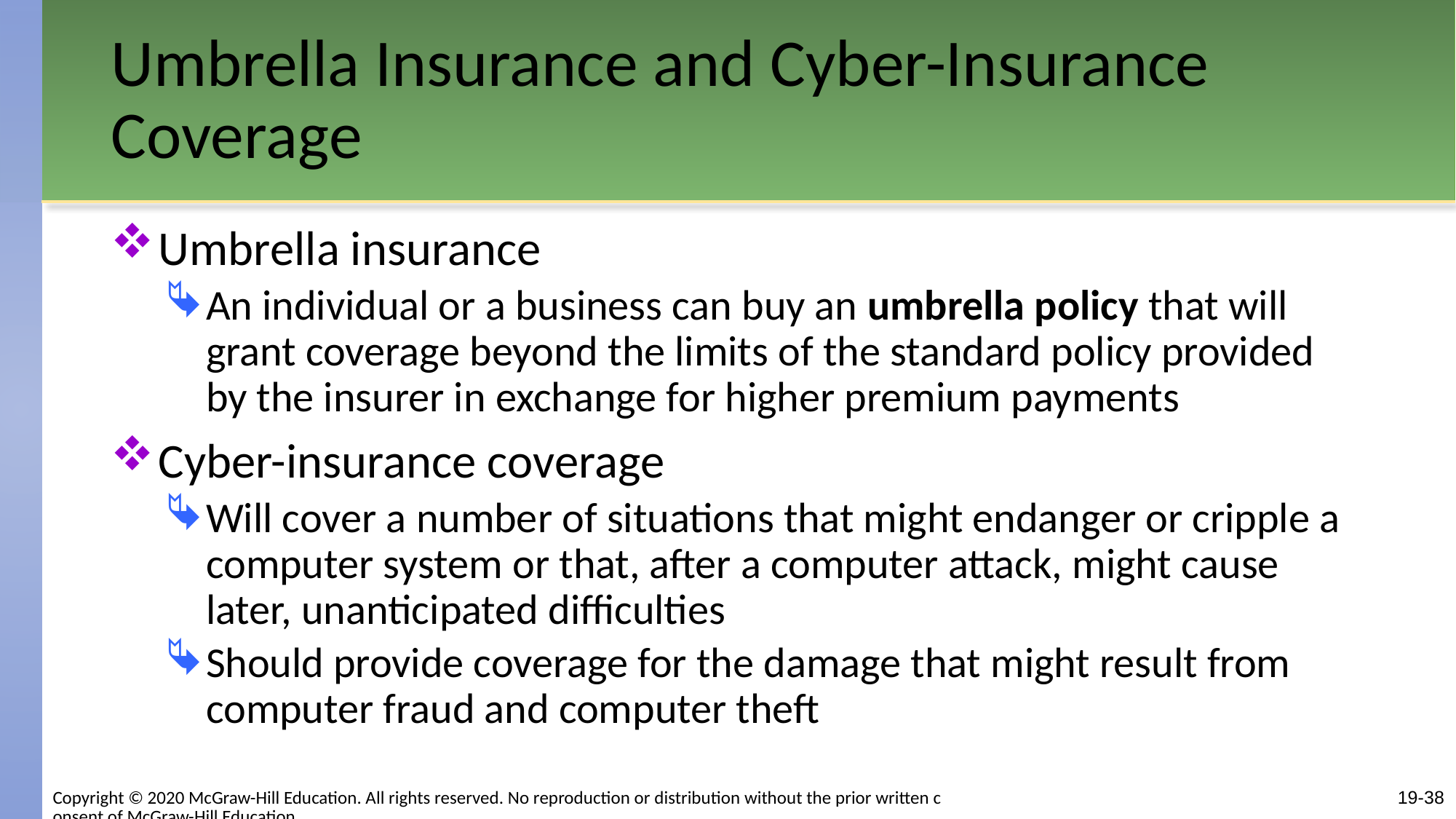

# Umbrella Insurance and Cyber-Insurance Coverage
Umbrella insurance
An individual or a business can buy an umbrella policy that will grant coverage beyond the limits of the standard policy provided by the insurer in exchange for higher premium payments
Cyber-insurance coverage
Will cover a number of situations that might endanger or cripple a computer system or that, after a computer attack, might cause later, unanticipated difficulties
Should provide coverage for the damage that might result from computer fraud and computer theft
Copyright © 2020 McGraw-Hill Education. All rights reserved. No reproduction or distribution without the prior written consent of McGraw-Hill Education.
19-38